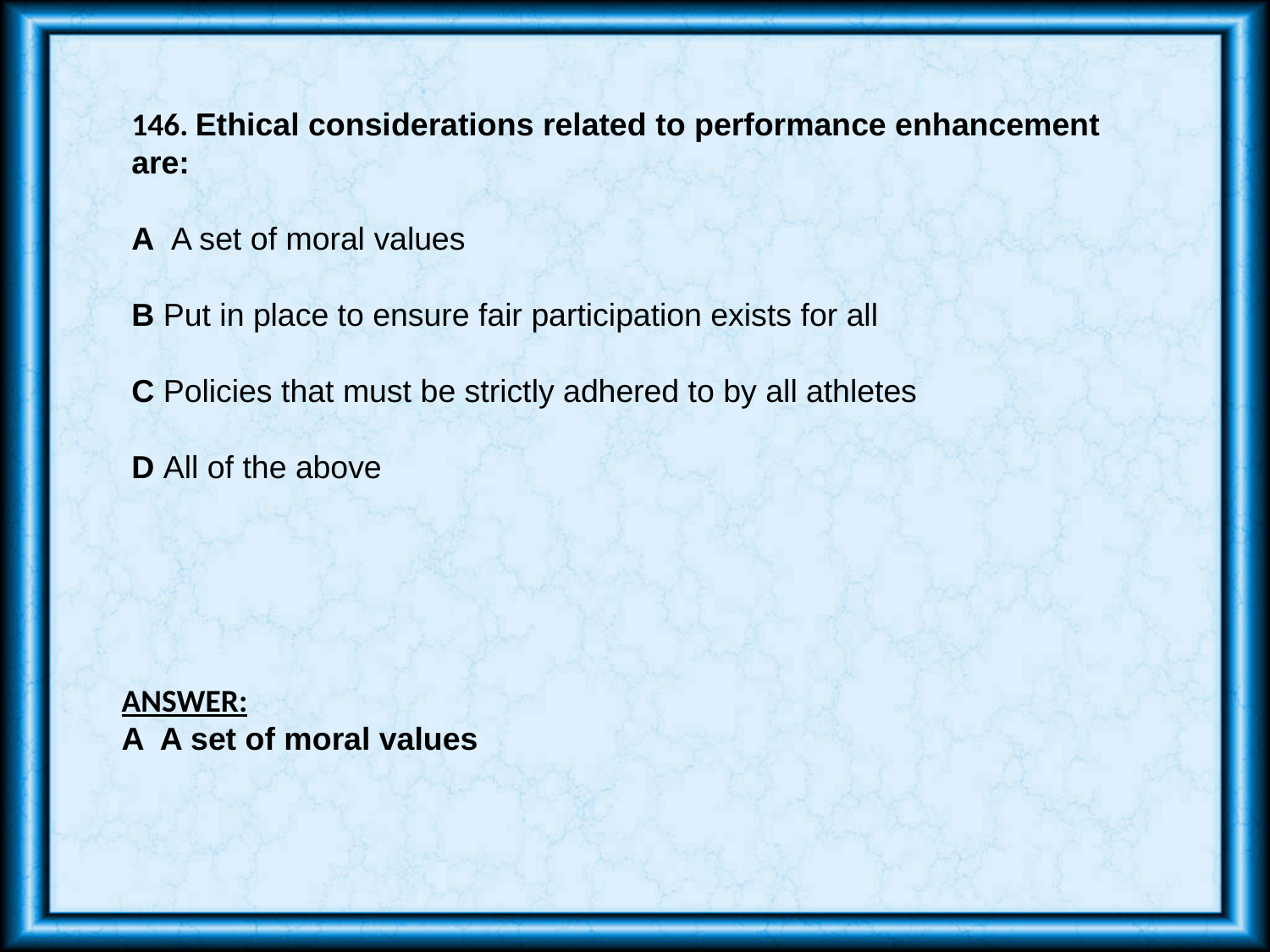

146. Ethical considerations related to performance enhancement are:

A  A set of moral values

B Put in place to ensure fair participation exists for all

C Policies that must be strictly adhered to by all athletes

D All of the above

ANSWER:
A  A set of moral values